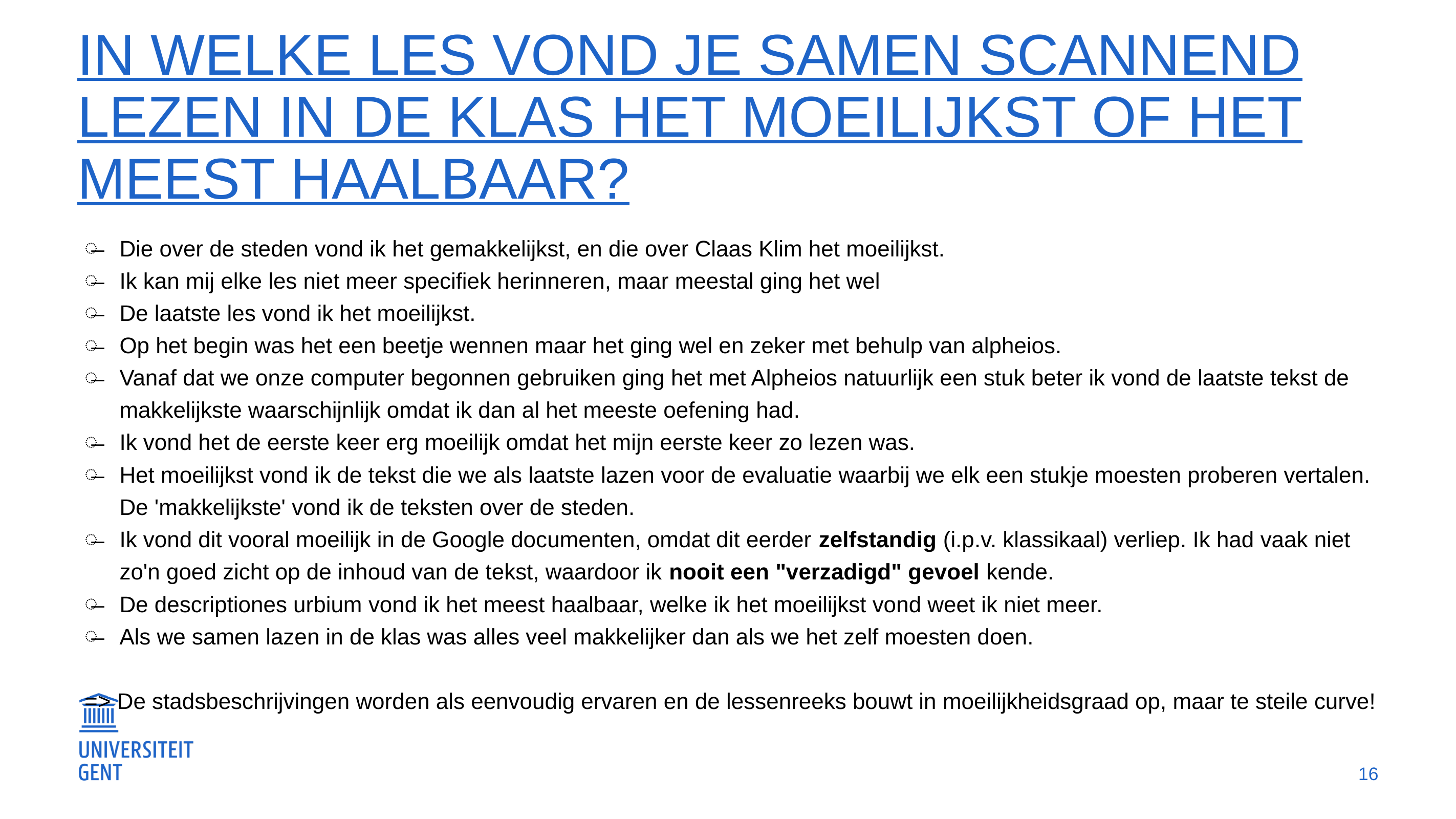

# In welke les vond je samen scannend lezen in de klas het moeilijkst of het meest haalbaar?
Die over de steden vond ik het gemakkelijkst, en die over Claas Klim het moeilijkst.
Ik kan mij elke les niet meer specifiek herinneren, maar meestal ging het wel
De laatste les vond ik het moeilijkst.
Op het begin was het een beetje wennen maar het ging wel en zeker met behulp van alpheios.
Vanaf dat we onze computer begonnen gebruiken ging het met Alpheios natuurlijk een stuk beter ik vond de laatste tekst de makkelijkste waarschijnlijk omdat ik dan al het meeste oefening had.
Ik vond het de eerste keer erg moeilijk omdat het mijn eerste keer zo lezen was.
Het moeilijkst vond ik de tekst die we als laatste lazen voor de evaluatie waarbij we elk een stukje moesten proberen vertalen. De 'makkelijkste' vond ik de teksten over de steden.
Ik vond dit vooral moeilijk in de Google documenten, omdat dit eerder zelfstandig (i.p.v. klassikaal) verliep. Ik had vaak niet zo'n goed zicht op de inhoud van de tekst, waardoor ik nooit een "verzadigd" gevoel kende.
De descriptiones urbium vond ik het meest haalbaar, welke ik het moeilijkst vond weet ik niet meer.
Als we samen lazen in de klas was alles veel makkelijker dan als we het zelf moesten doen.

=> De stadsbeschrijvingen worden als eenvoudig ervaren en de lessenreeks bouwt in moeilijkheidsgraad op, maar te steile curve!

16